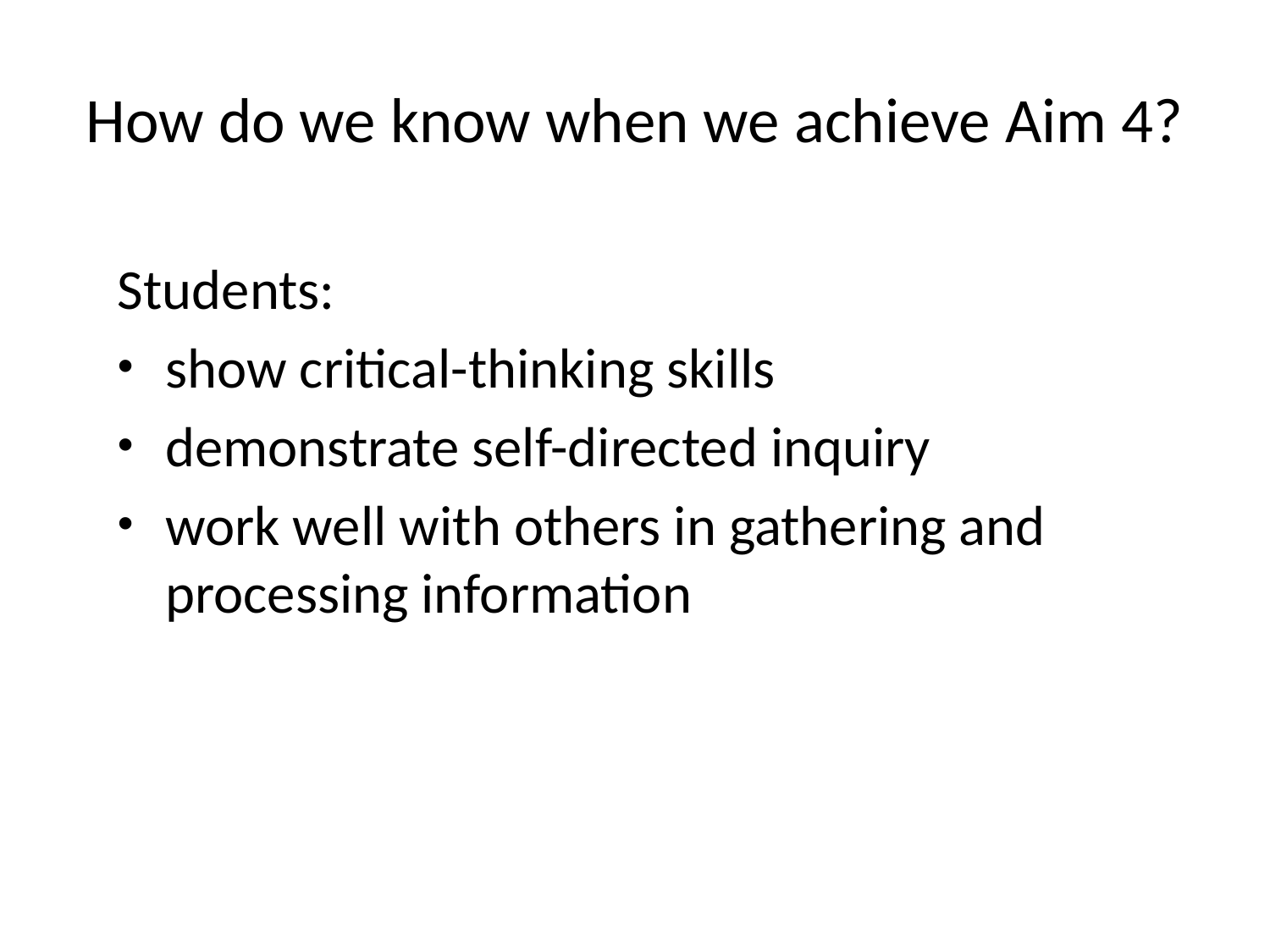

# How do we know when we achieve Aim 4?
Students:
show critical-thinking skills
demonstrate self-directed inquiry
work well with others in gathering and processing information